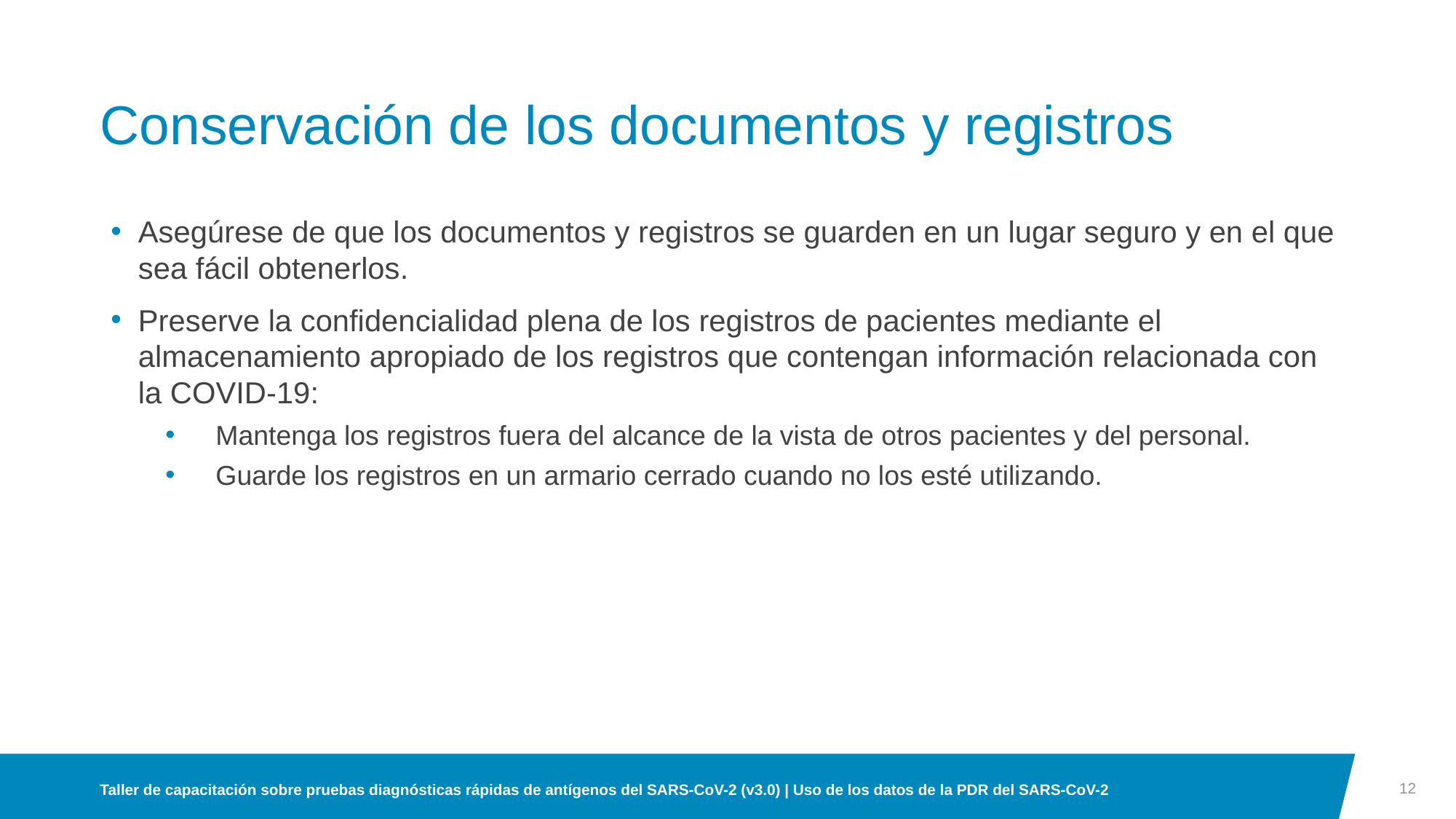

# Conservación de los documentos y registros
Asegúrese de que los documentos y registros se guarden en un lugar seguro y en el que sea fácil obtenerlos.
Preserve la confidencialidad plena de los registros de pacientes mediante el almacenamiento apropiado de los registros que contengan información relacionada con la COVID-19:
   Mantenga los registros fuera del alcance de la vista de otros pacientes y del personal.
   Guarde los registros en un armario cerrado cuando no los esté utilizando.

12
Taller de capacitación sobre pruebas diagnósticas rápidas de antígenos del SARS-CoV-2 (v3.0) | Uso de los datos de la PDR del SARS-CoV-2